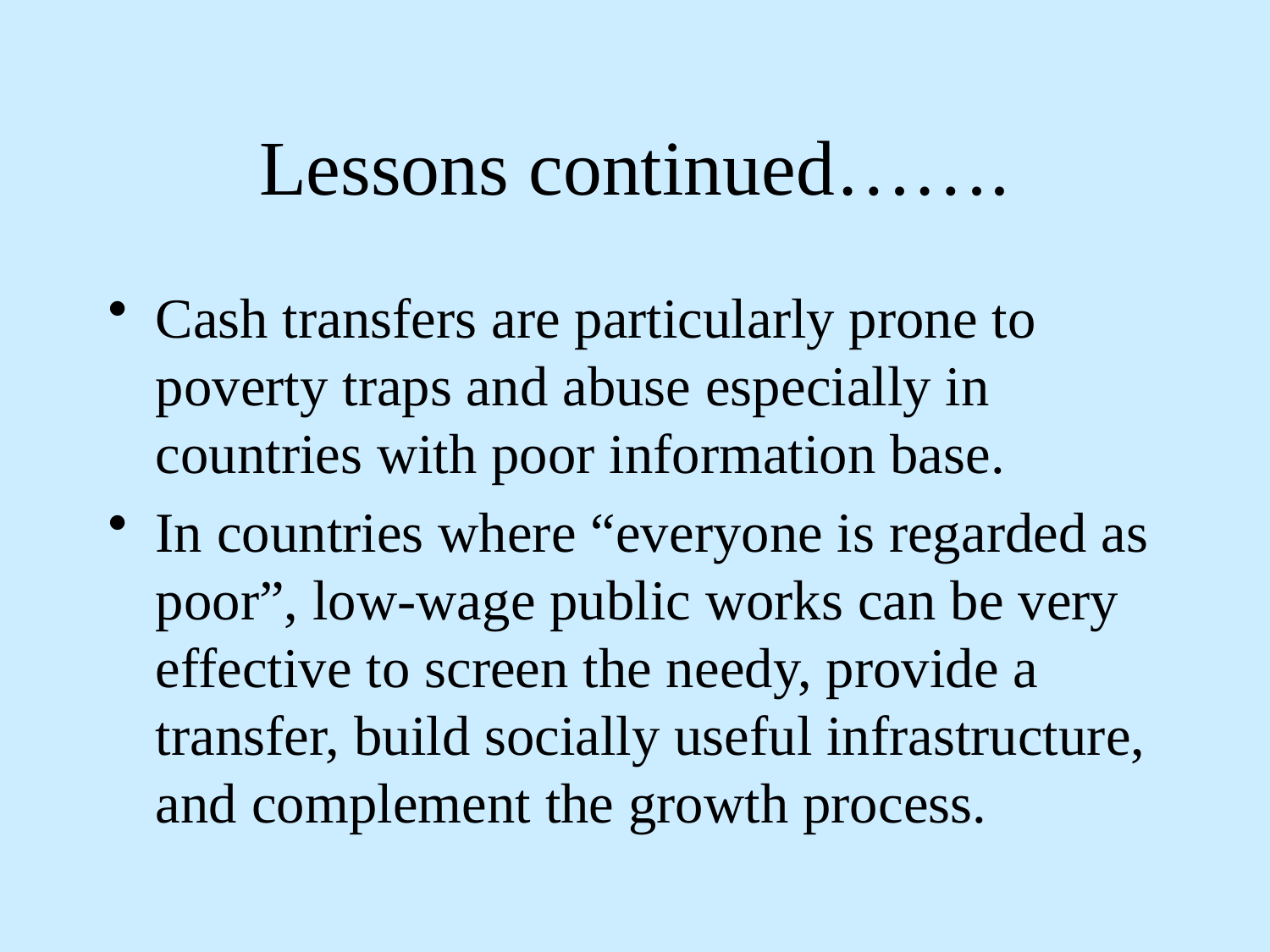

# Lessons continued…….
Cash transfers are particularly prone to poverty traps and abuse especially in countries with poor information base.
In countries where “everyone is regarded as poor”, low-wage public works can be very effective to screen the needy, provide a transfer, build socially useful infrastructure, and complement the growth process.